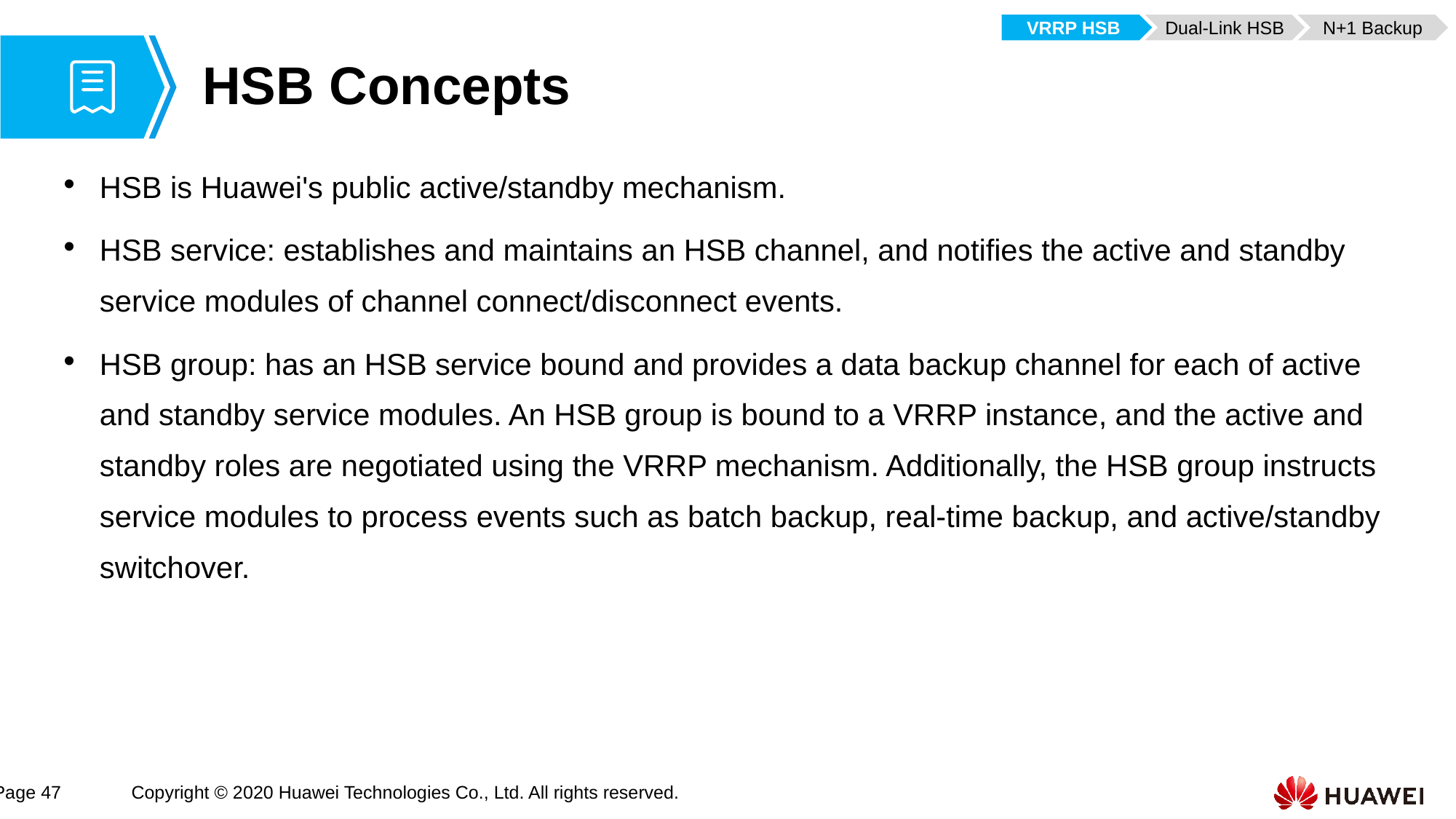

VRRP HSB
Dual-Link HSB
N+1 Backup
# HSB Concepts
HSB is Huawei's public active/standby mechanism.
HSB service: establishes and maintains an HSB channel, and notifies the active and standby service modules of channel connect/disconnect events.
HSB group: has an HSB service bound and provides a data backup channel for each of active and standby service modules. An HSB group is bound to a VRRP instance, and the active and standby roles are negotiated using the VRRP mechanism. Additionally, the HSB group instructs service modules to process events such as batch backup, real-time backup, and active/standby switchover.